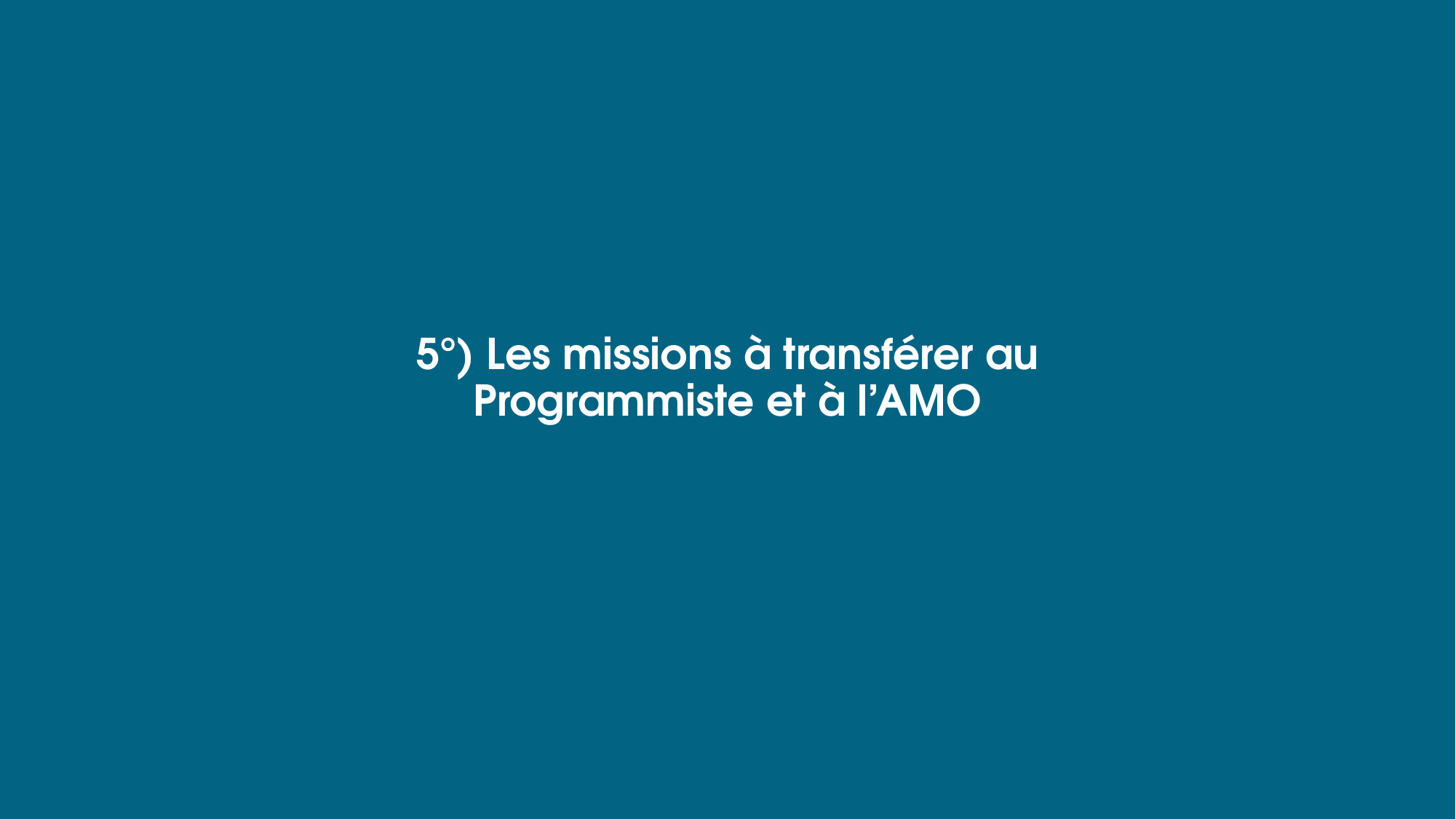

5°) Les missions à transférer au Programmiste et à l’AMO